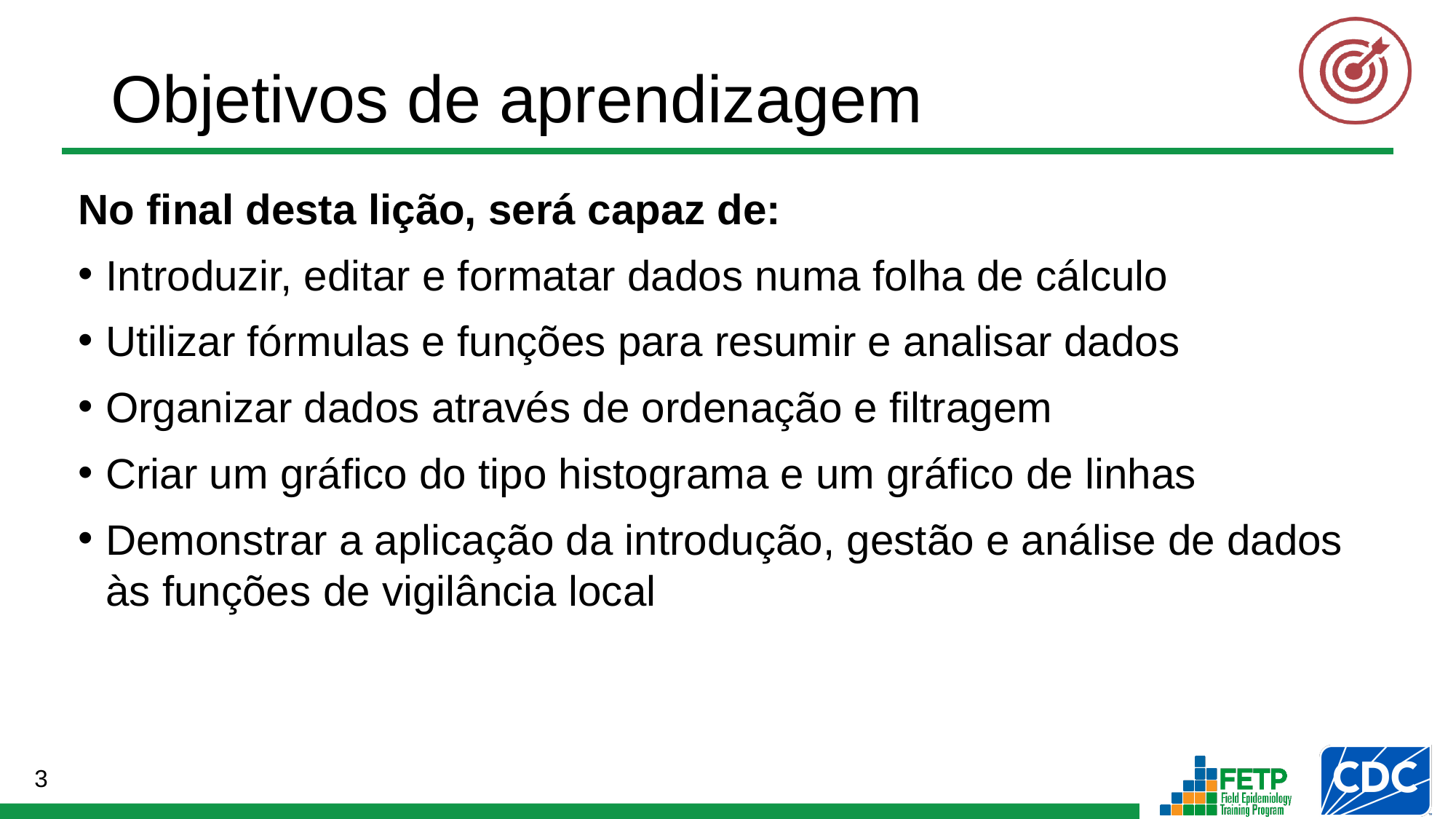

No final desta lição, será capaz de:
Introduzir, editar e formatar dados numa folha de cálculo
Utilizar fórmulas e funções para resumir e analisar dados
Organizar dados através de ordenação e filtragem
Criar um gráfico do tipo histograma e um gráfico de linhas
Demonstrar a aplicação da introdução, gestão e análise de dados às funções de vigilância local